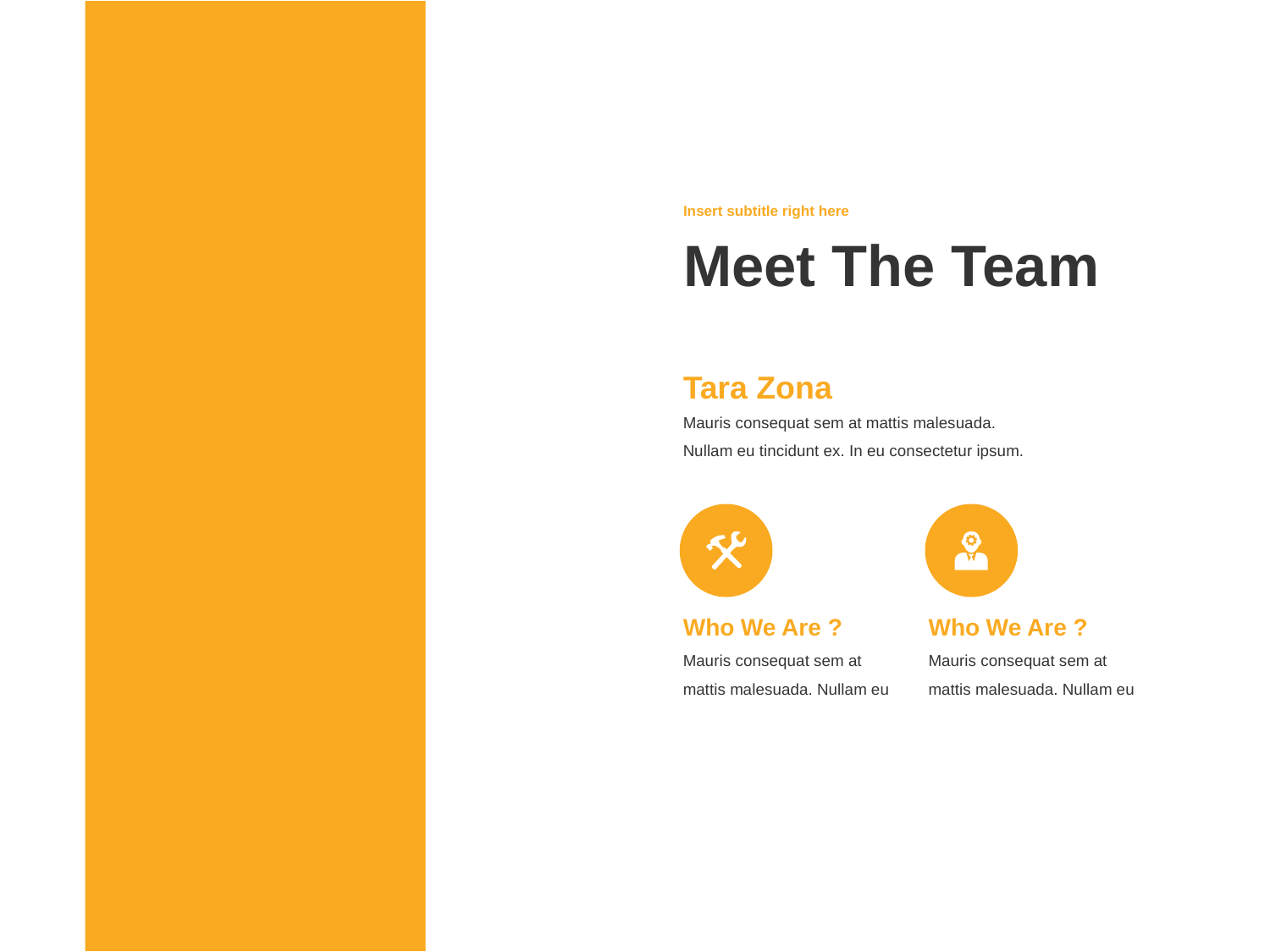

Insert subtitle right here
# Meet The Team

Tara Zona
Mauris consequat sem at mattis malesuada. Nullam eu tincidunt ex. In eu consectetur ipsum.

Who We Are ?
Who We Are ?
Mauris consequat sem at mattis malesuada. Nullam eu
Mauris consequat sem at mattis malesuada. Nullam eu